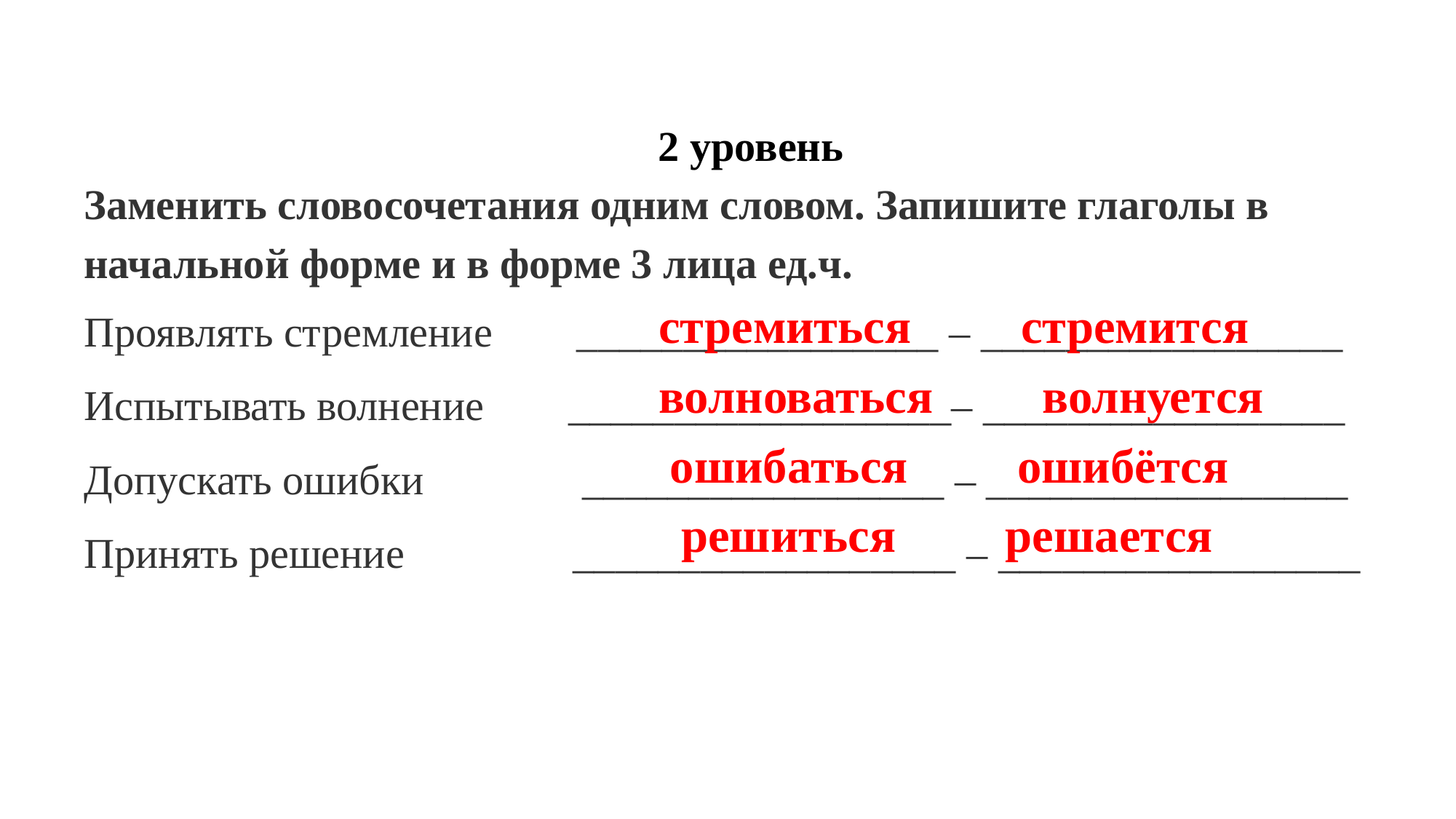

2 уровень
Заменить словосочетания одним словом. Запишите глаголы в начальной форме и в форме 3 лица ед.ч.
Проявлять стремление        _________________ – _________________
Испытывать волнение        __________________– _________________
Допускать ошибки               _________________ – _________________
Принять решение                __________________ – _________________
стремиться         стремится
волноваться         волнуется
ошибаться         ошибётся
решиться         решается